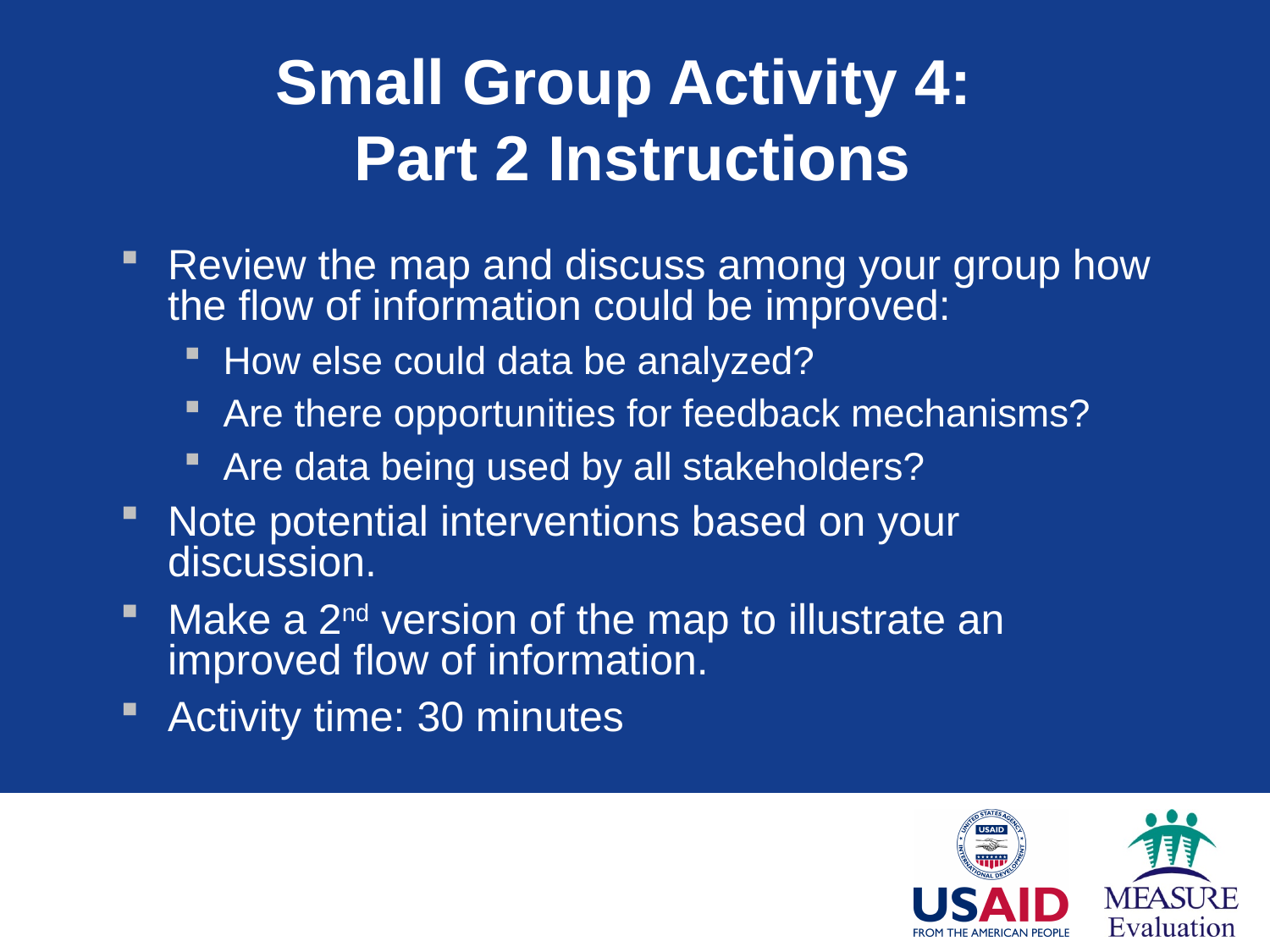

# Small Group Activity 4: Part 2 Instructions
Review the map and discuss among your group how the flow of information could be improved:
How else could data be analyzed?
Are there opportunities for feedback mechanisms?
Are data being used by all stakeholders?
Note potential interventions based on your discussion.
Make a 2nd version of the map to illustrate an improved flow of information.
Activity time: 30 minutes